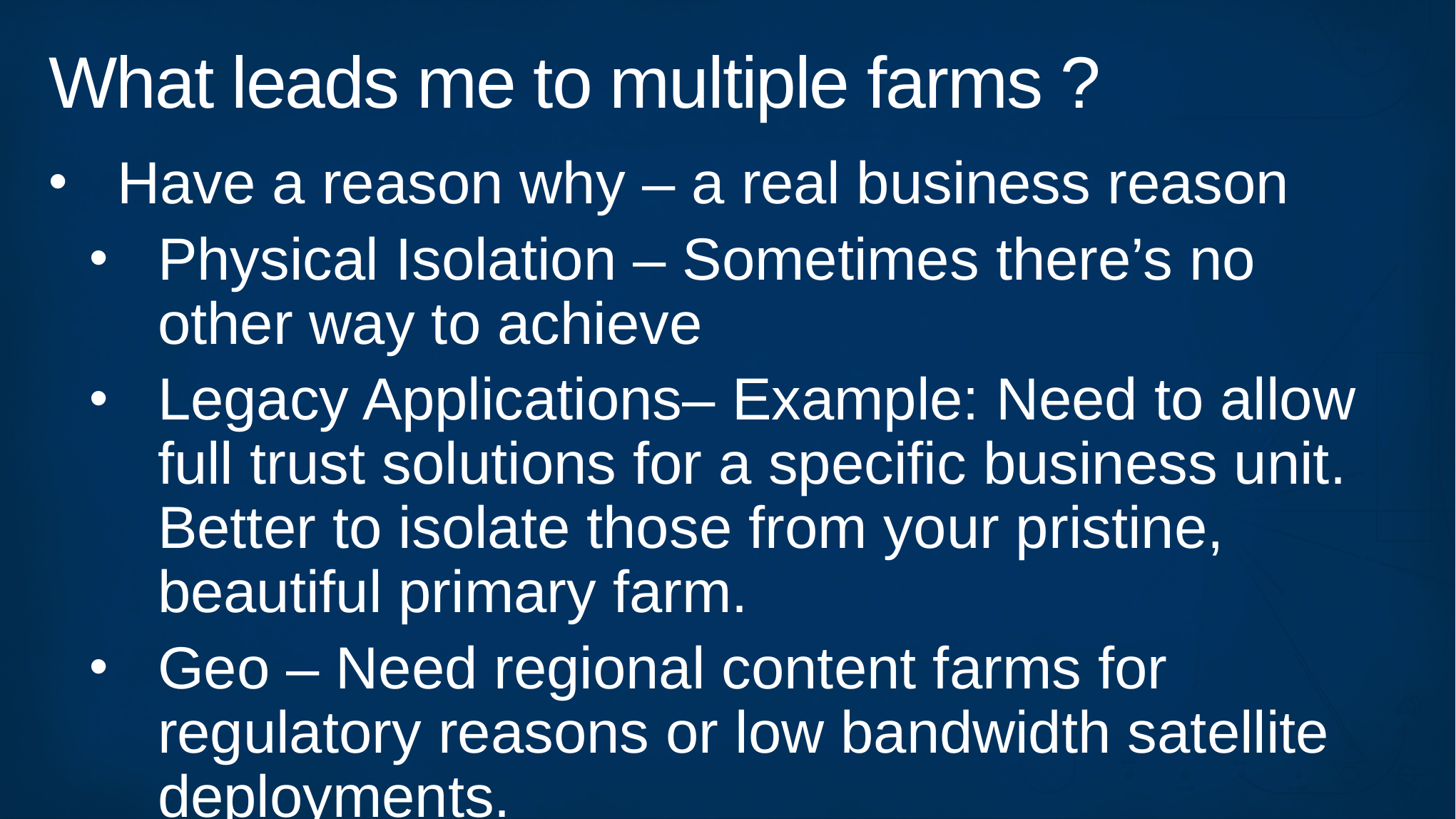

# What leads me to multiple farms ?
Have a reason why – a real business reason
Physical Isolation – Sometimes there’s no other way to achieve
Legacy Applications– Example: Need to allow full trust solutions for a specific business unit. Better to isolate those from your pristine, beautiful primary farm.
Geo – Need regional content farms for regulatory reasons or low bandwidth satellite deployments.